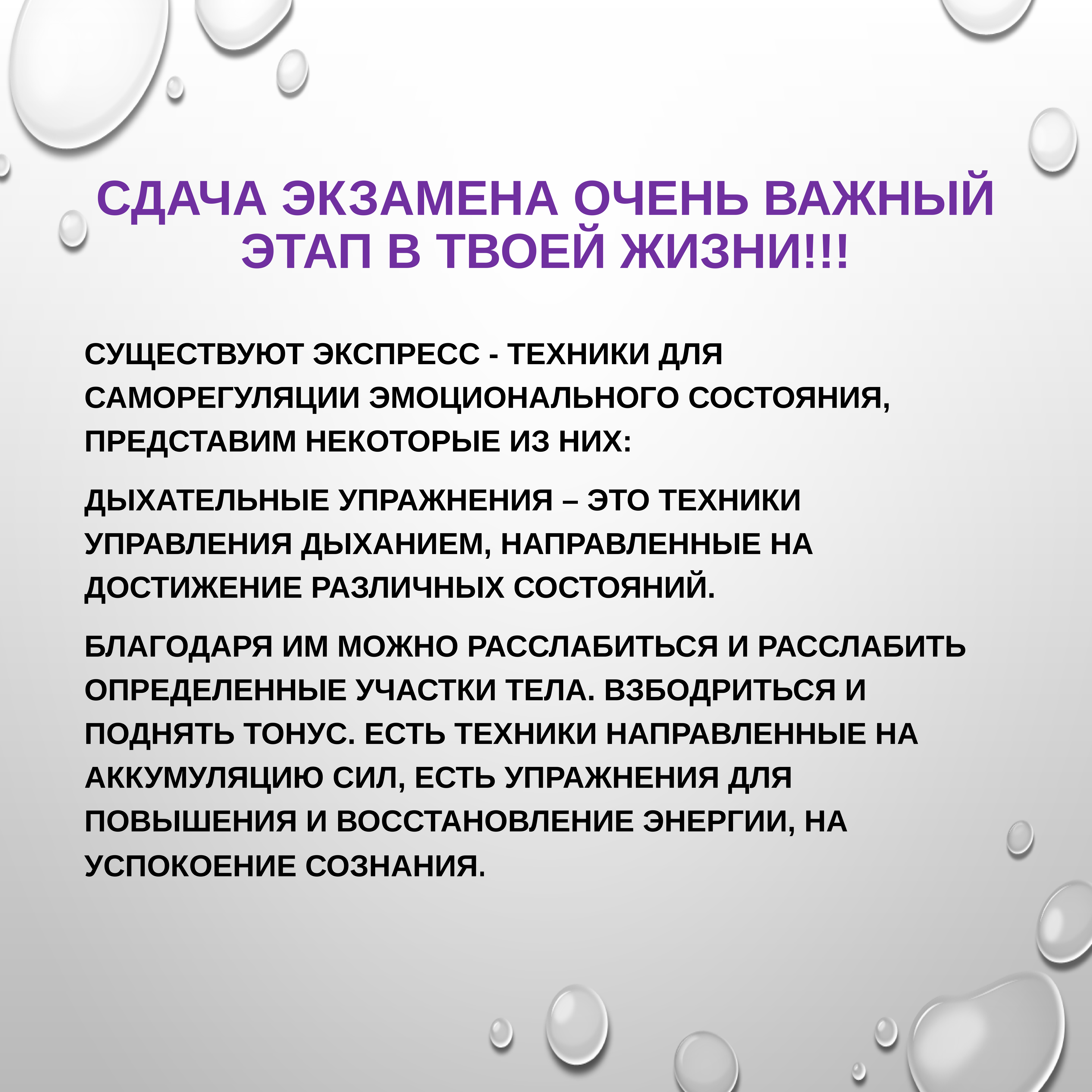

# Сдача экзамена очень важный этап в твоей жизни!!!
Существуют экспресс - техники для саморегуляции эмоционального состояния, представим некоторые из них:
Дыхательные упражнения – это техники управления дыханием, направленные на достижение различных состояний.
Благодаря им можно расслабиться и расслабить определенные участки тела. Взбодриться и поднять тонус. Есть техники направленные на аккумуляцию сил, есть упражнения для повышения и восстановление энергии, на успокоение сознания.